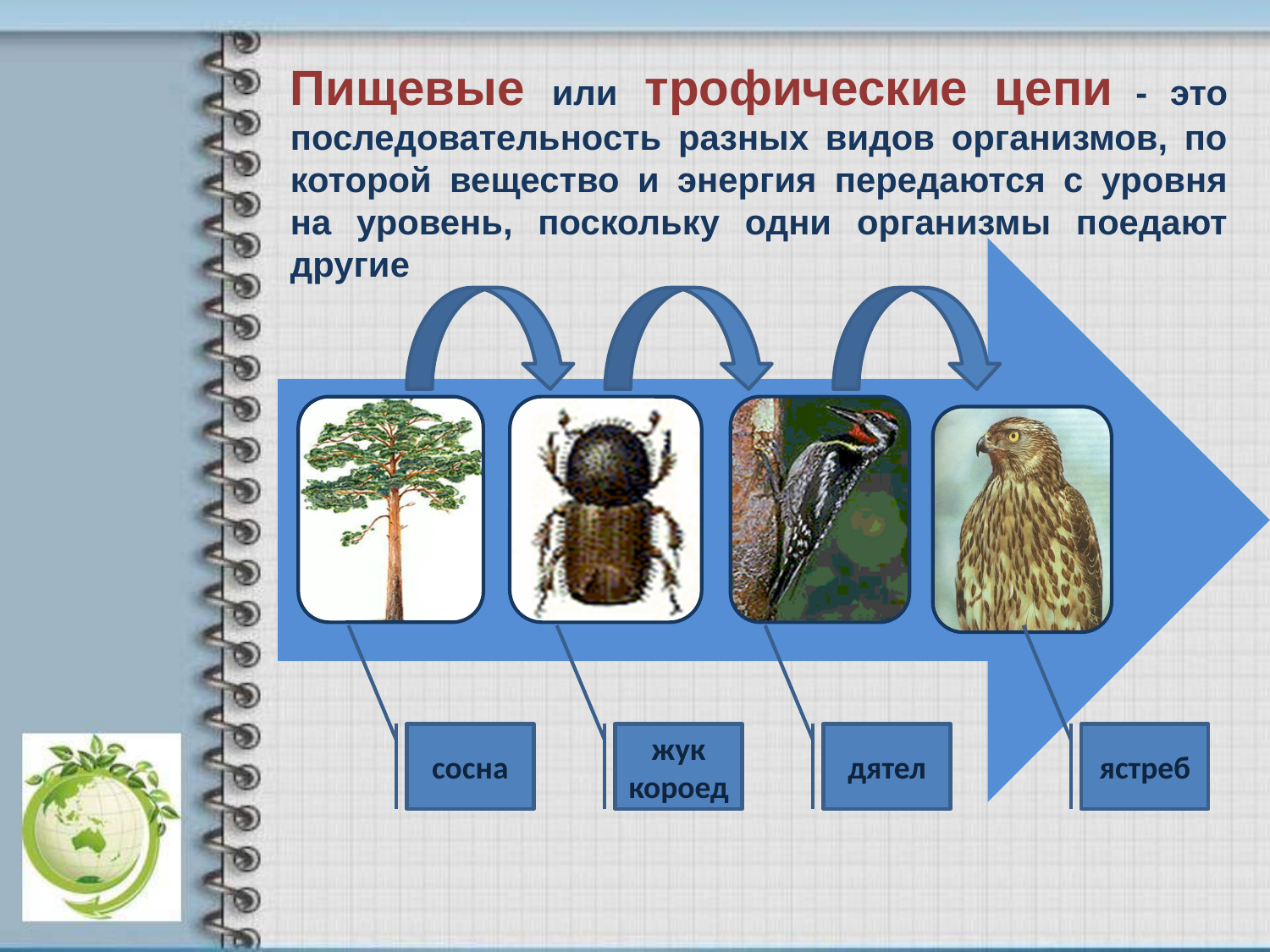

Пищевые или трофические цепи - это последовательность разных видов организмов, по которой вещество и энергия передаются с уровня на уровень, поскольку одни организмы поедают другие

сосна
жук
короед
дятел
ястреб